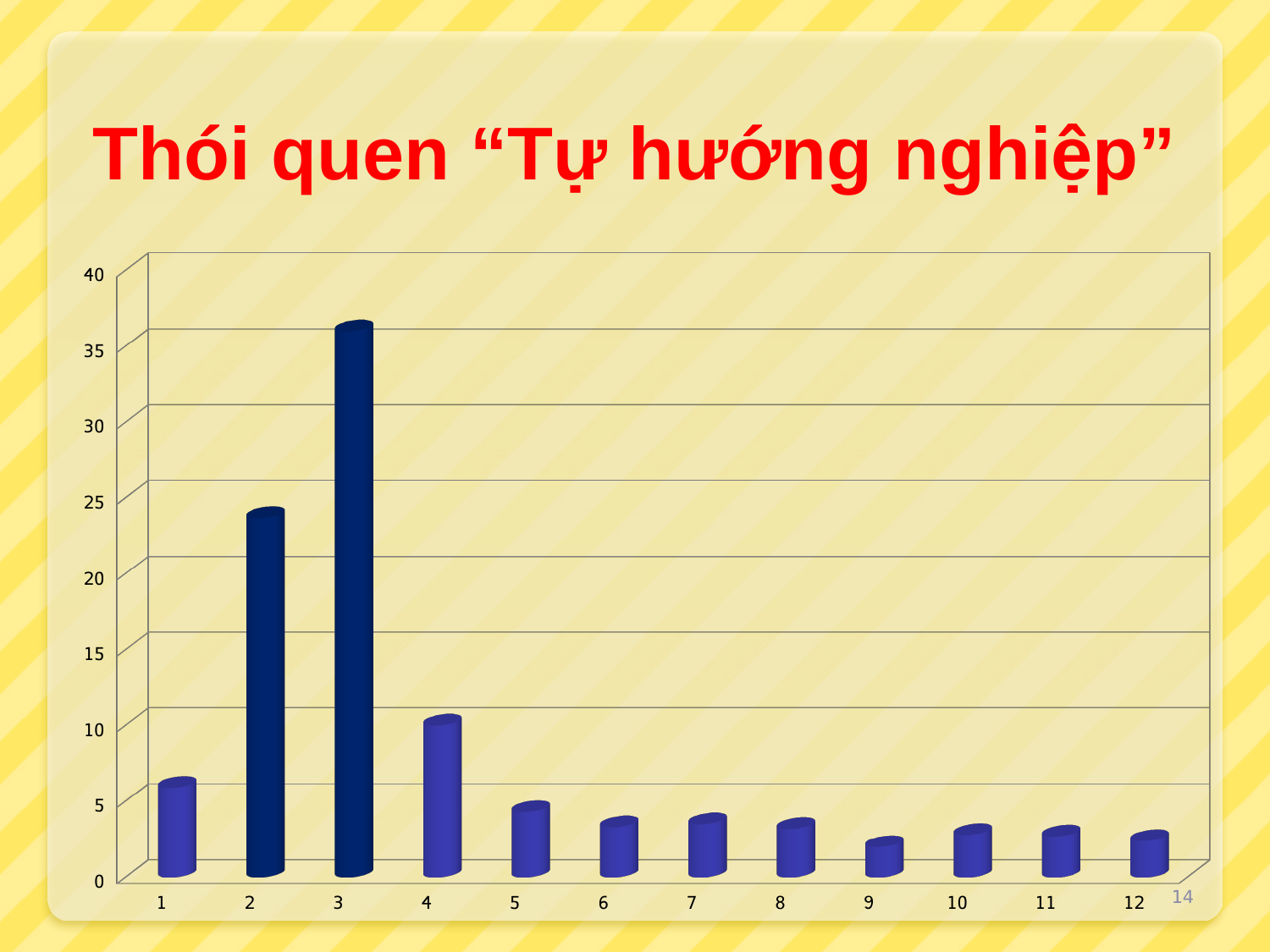

# Thói quen “Tự hướng nghiệp”

[unsupported chart]

14